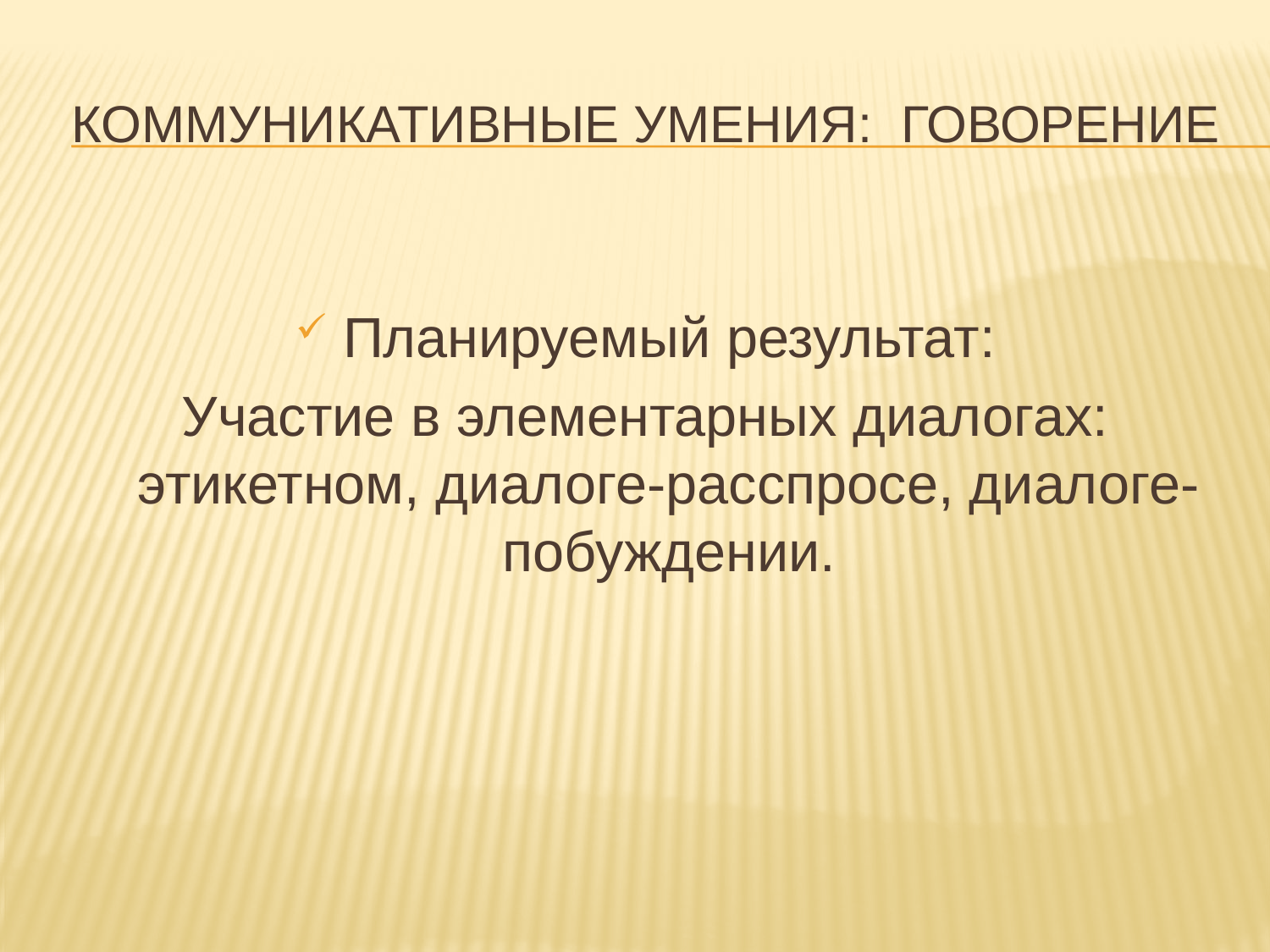

# Коммуникативные умения:  Говорение

Планируемый результат:
Участие в элементарных диалогах: этикетном, диалоге-расспросе, диалоге-побуждении.